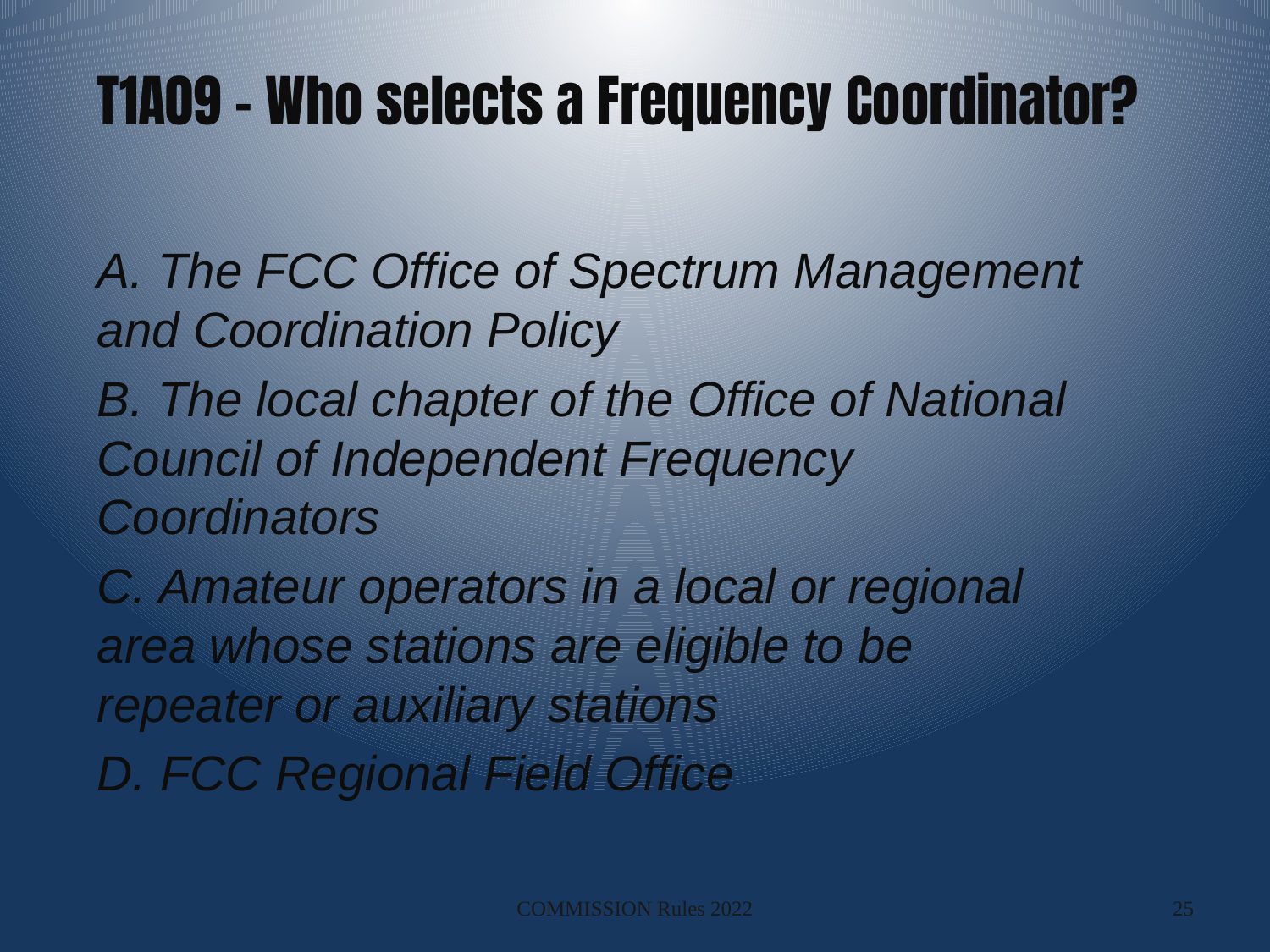

# T1A09 - Who selects a Frequency Coordinator?
A. The FCC Office of Spectrum Management and Coordination Policy
B. The local chapter of the Office of National Council of Independent Frequency Coordinators
C. Amateur operators in a local or regional area whose stations are eligible to be repeater or auxiliary stations
D. FCC Regional Field Office
COMMISSION Rules 2022
25